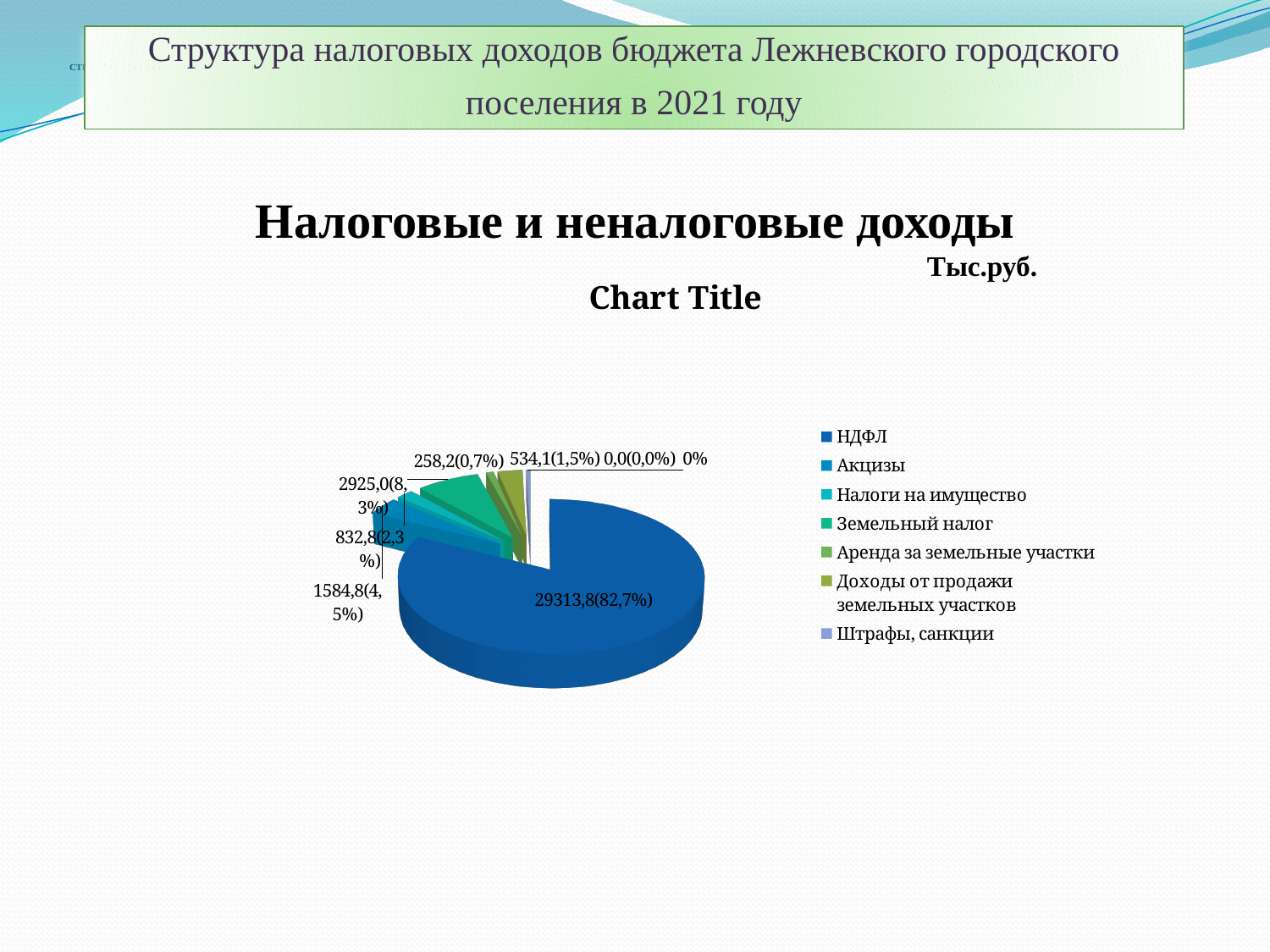

# СТРУКТУРА ДОХОДОВ БЮДЖЕТА ЛЕЖНЕВСКОГО ГОРОДСКОГО ПОСЕЛЕНИЯ НА 2018 год и на плановый период 2019 и 2020 годов.
Структура налоговых доходов бюджета Лежневского городского
поселения в 2021 году
Налоговые и неналоговые доходы

[unsupported chart]

Тыс.руб.

### Chart

| Category |
|---|